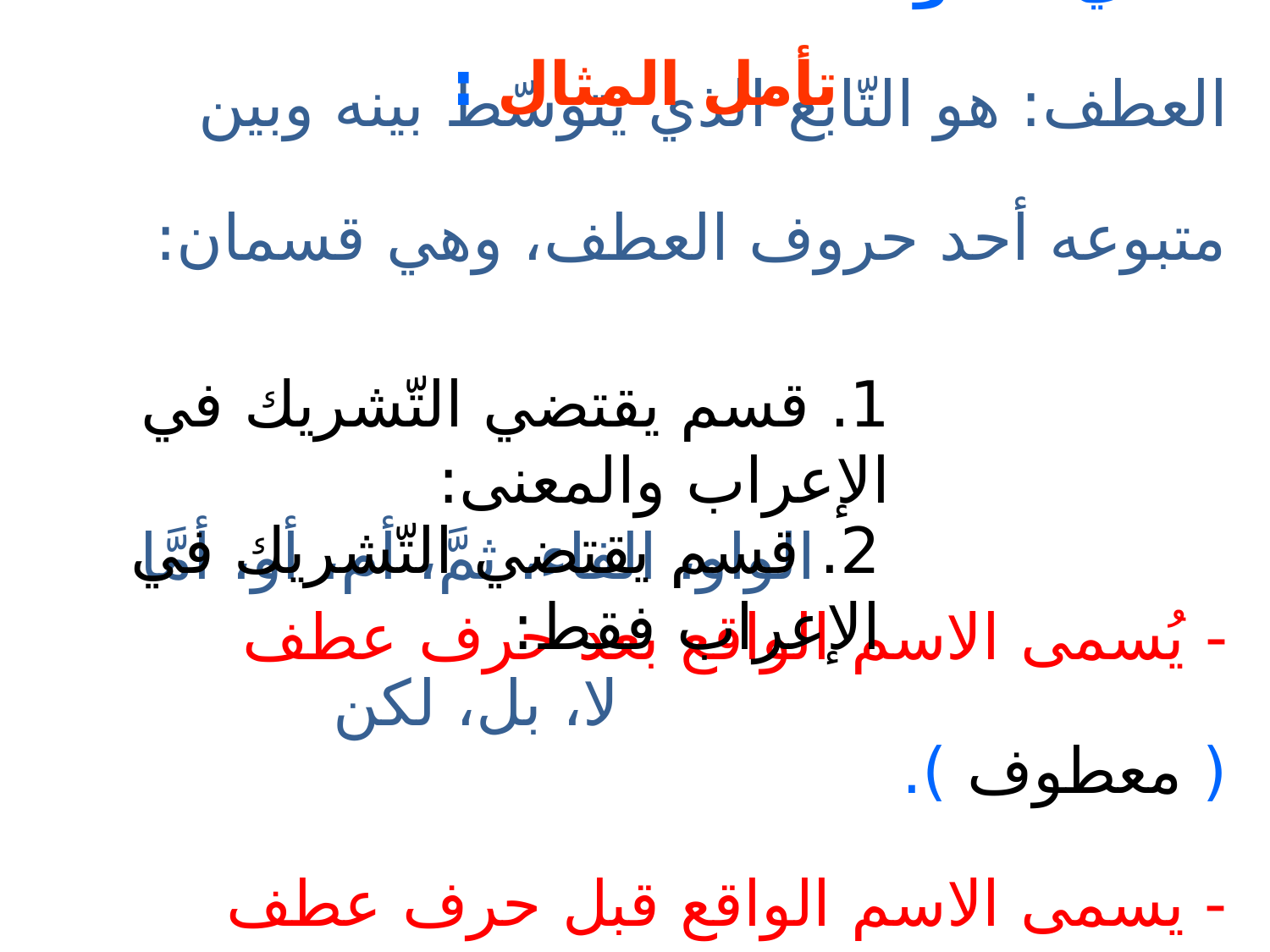

تأمل المثال : تسابق محمد وخالد وصالح في العدو
# تأمل المثال :
العطف: هو التّابع الذي يتوسّط بينه وبين متبوعه أحد حروف العطف، وهي قسمان:

- يُسمى الاسم الواقع بعد حرف عطف ( معطوف ).
- يسمى الاسم الواقع قبل حرف عطف ( معطوف عليه )
1. قسم يقتضي التّشريك في الإعراب والمعنى:
الواو، الفاء، ثمَّ، أم، أو، أمَّا
2. قسم يقتضي التّشريك في الإعراب فقط:
لا، بل، لكن